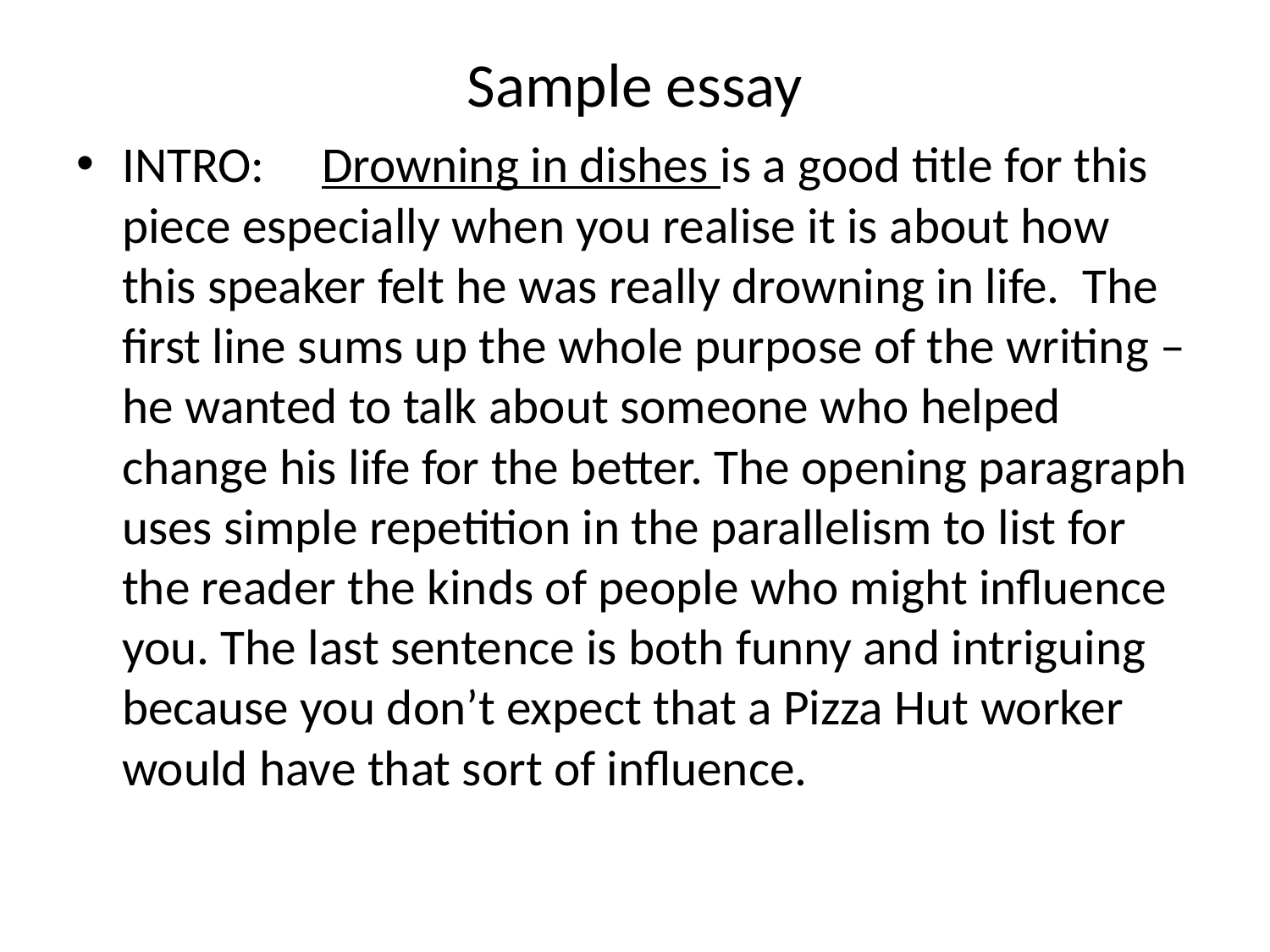

# Sample essay
INTRO:     Drowning in dishes is a good title for this piece especially when you realise it is about how this speaker felt he was really drowning in life.  The first line sums up the whole purpose of the writing – he wanted to talk about someone who helped change his life for the better. The opening paragraph uses simple repetition in the parallelism to list for the reader the kinds of people who might influence you. The last sentence is both funny and intriguing because you don’t expect that a Pizza Hut worker would have that sort of influence.